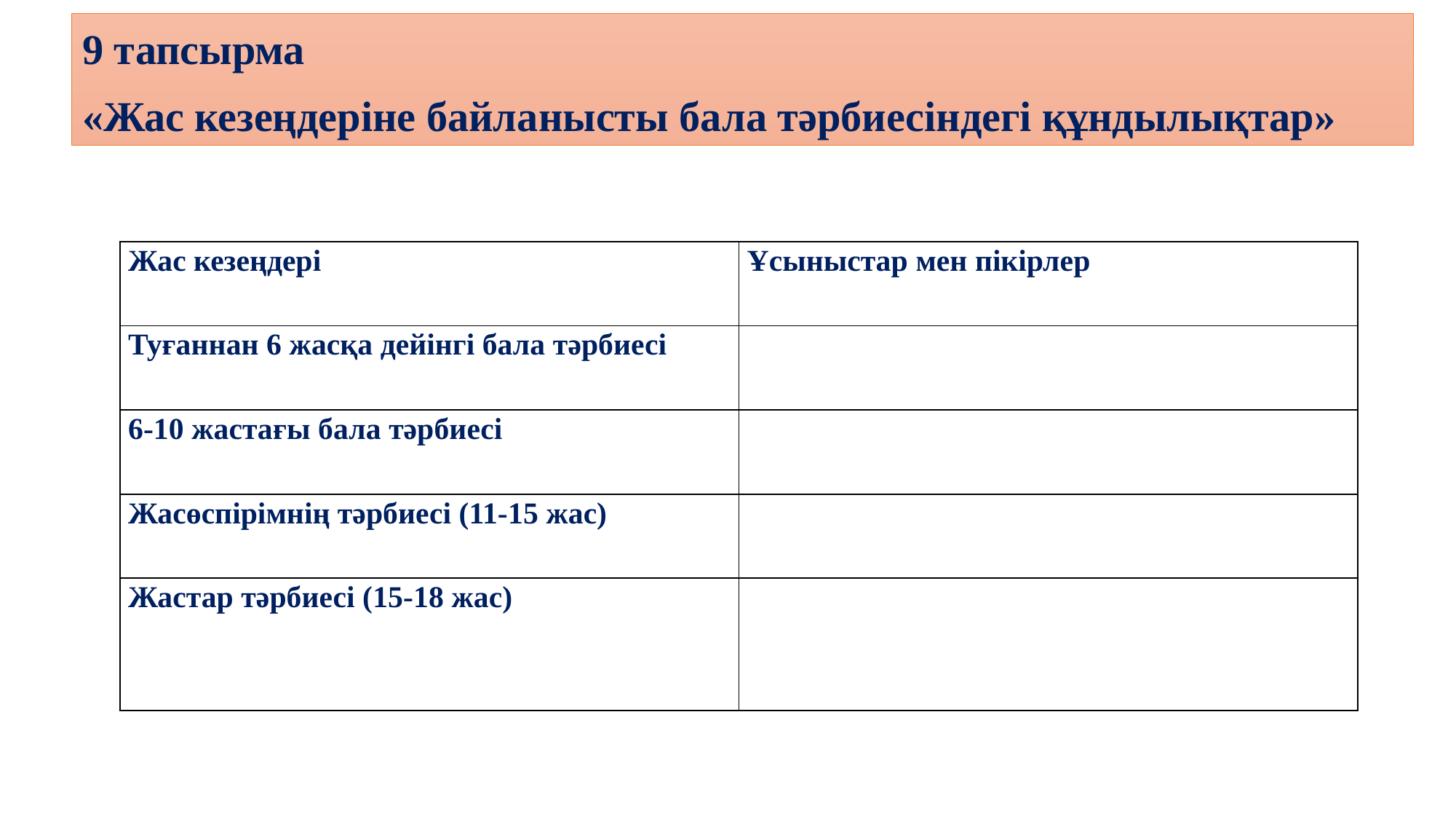

9 тапсырма
«Жас кезеңдеріне байланысты бала тәрбиесіндегі құндылықтар»
| Жас кезеңдері | Ұсыныстар мен пікірлер |
| --- | --- |
| Туғаннан 6 жасқа дейінгі бала тәрбиесі |  |
| 6-10 жастағы бала тәрбиесі |  |
| Жасөспірімнің тәрбиесі (11-15 жас) |  |
| Жастар тәрбиесі (15-18 жас) |  |